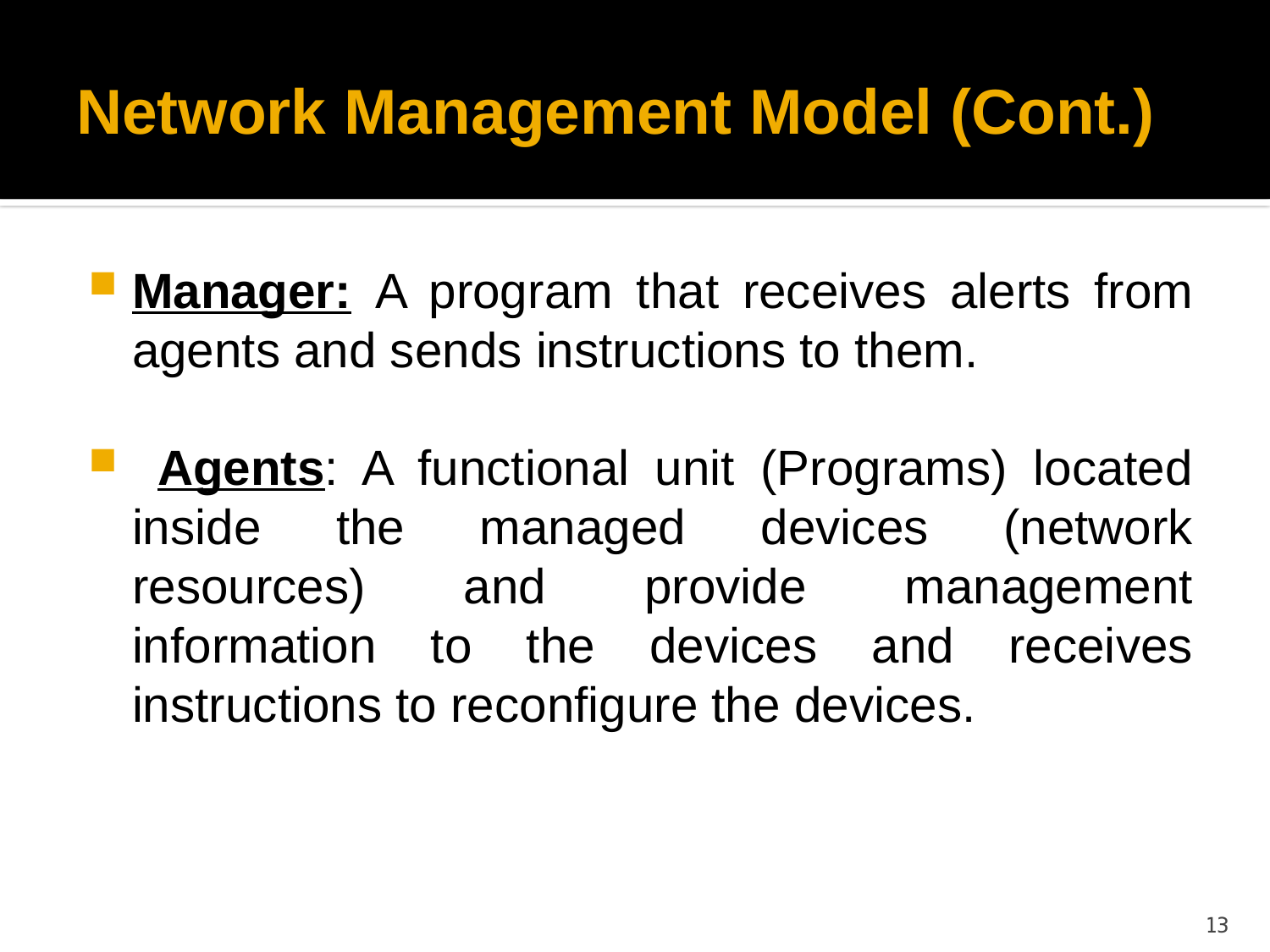

# Network Management Model (Cont.)
Manager: A program that receives alerts from agents and sends instructions to them.

 Agents: A functional unit (Programs) located inside the managed devices (network resources) and provide management information to the devices and receives instructions to reconfigure the devices.
13